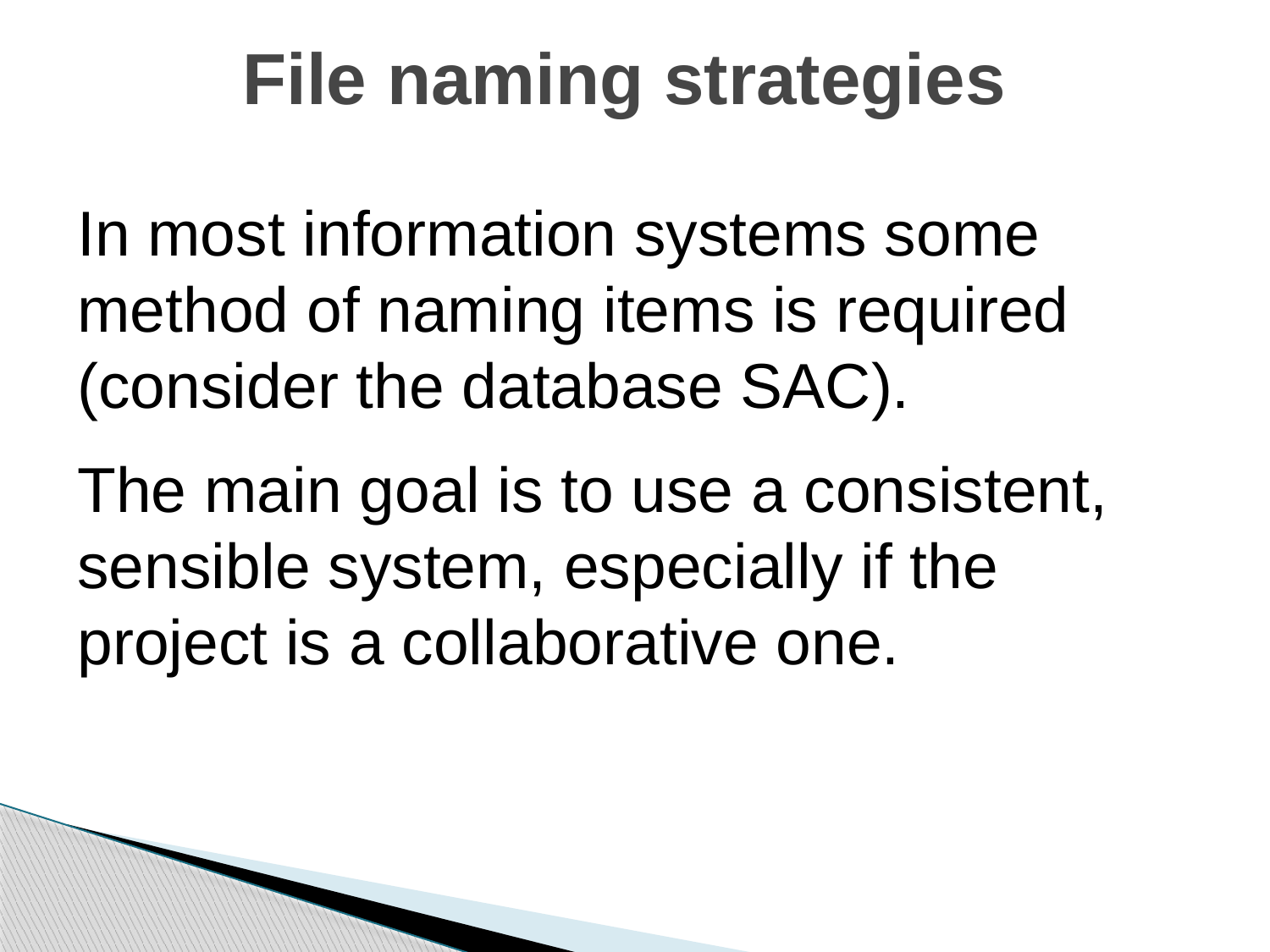

# File naming strategies
In most information systems some method of naming items is required (consider the database SAC).
The main goal is to use a consistent, sensible system, especially if the project is a collaborative one.